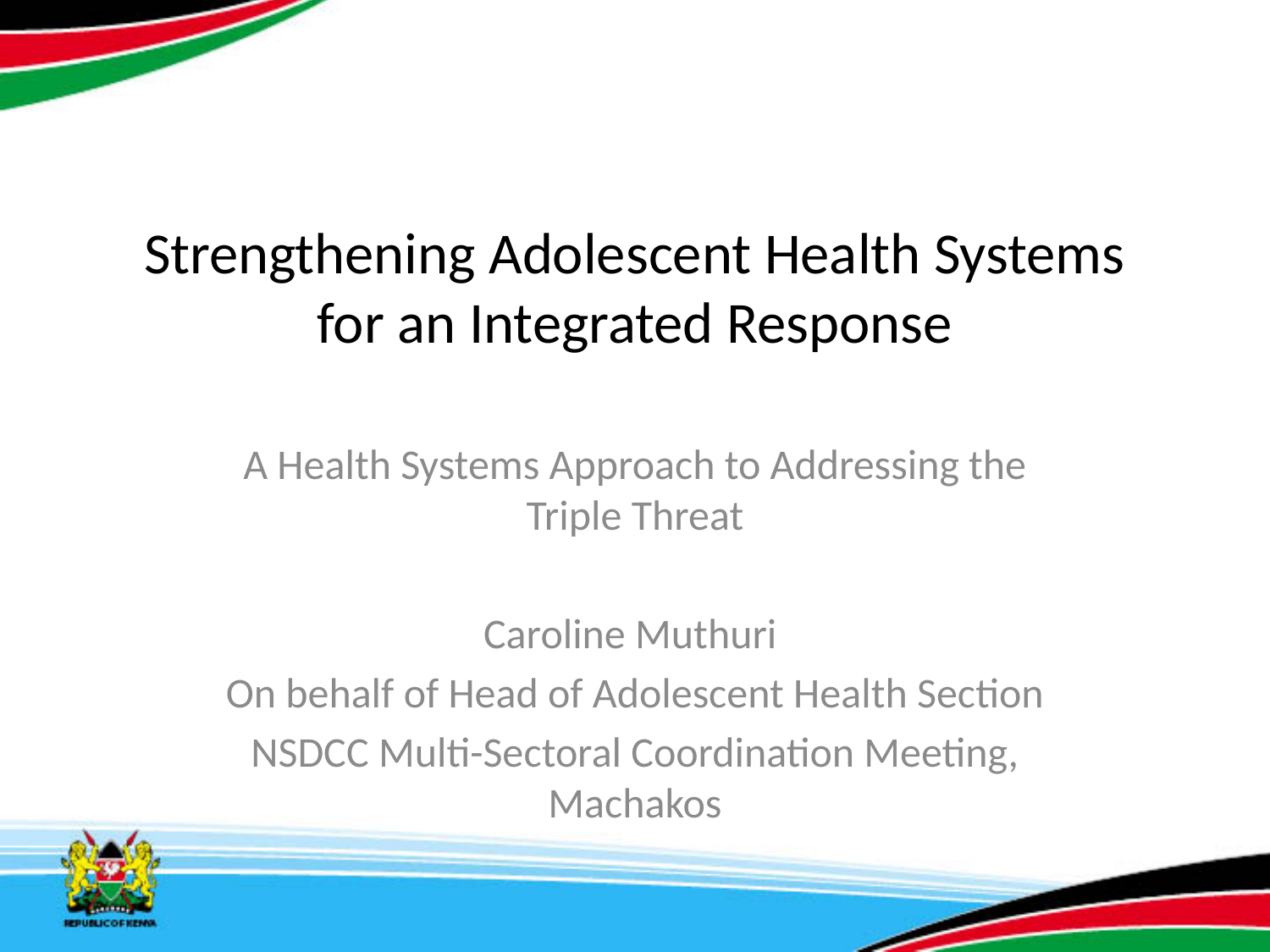

# Strengthening Adolescent Health Systems for an Integrated Response
A Health Systems Approach to Addressing the Triple Threat

Caroline Muthuri
On behalf of Head of Adolescent Health Section
NSDCC Multi-Sectoral Coordination Meeting, Machakos